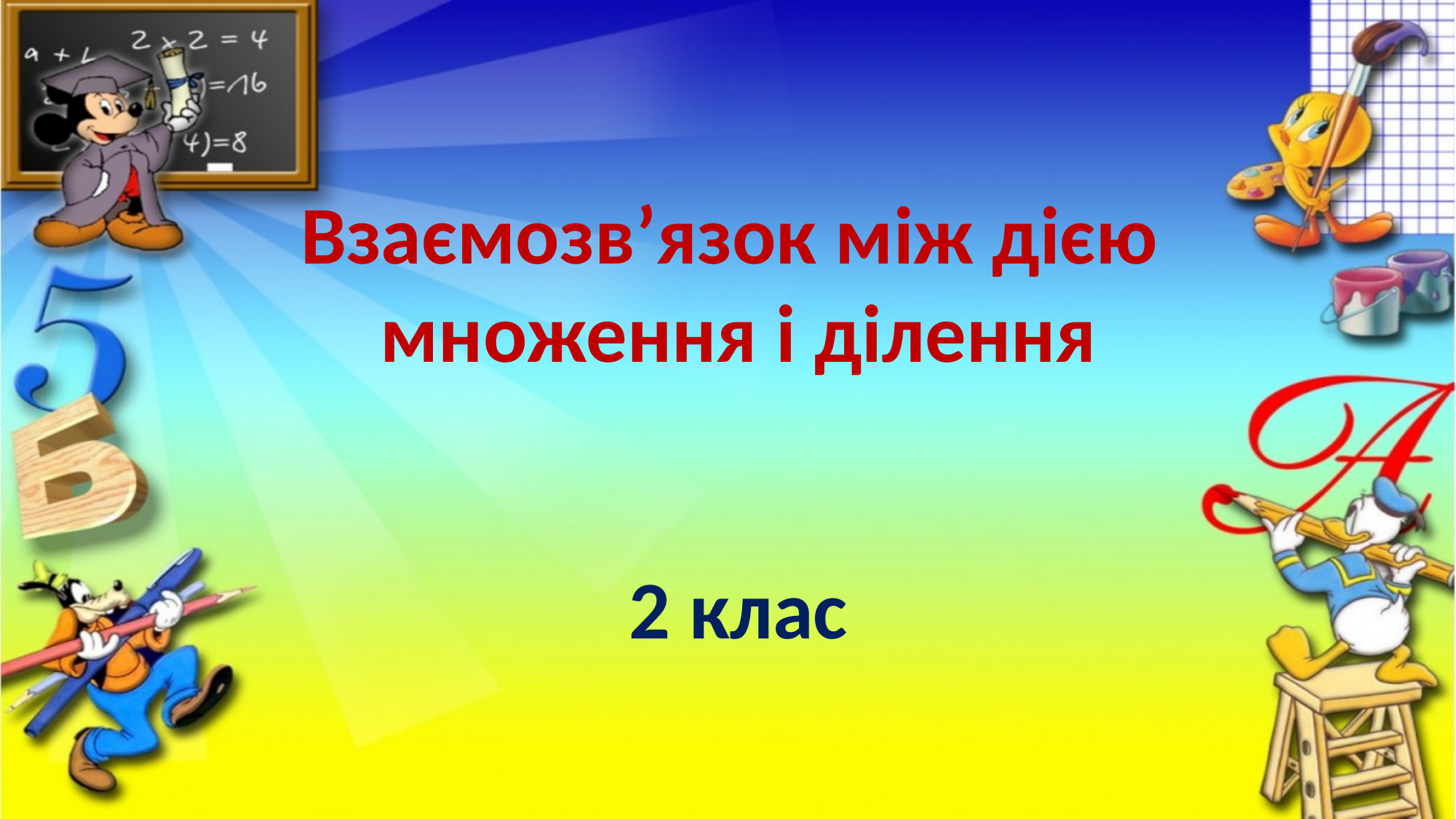

Взаємозв’язок між дією
множення і ділення
2 клас